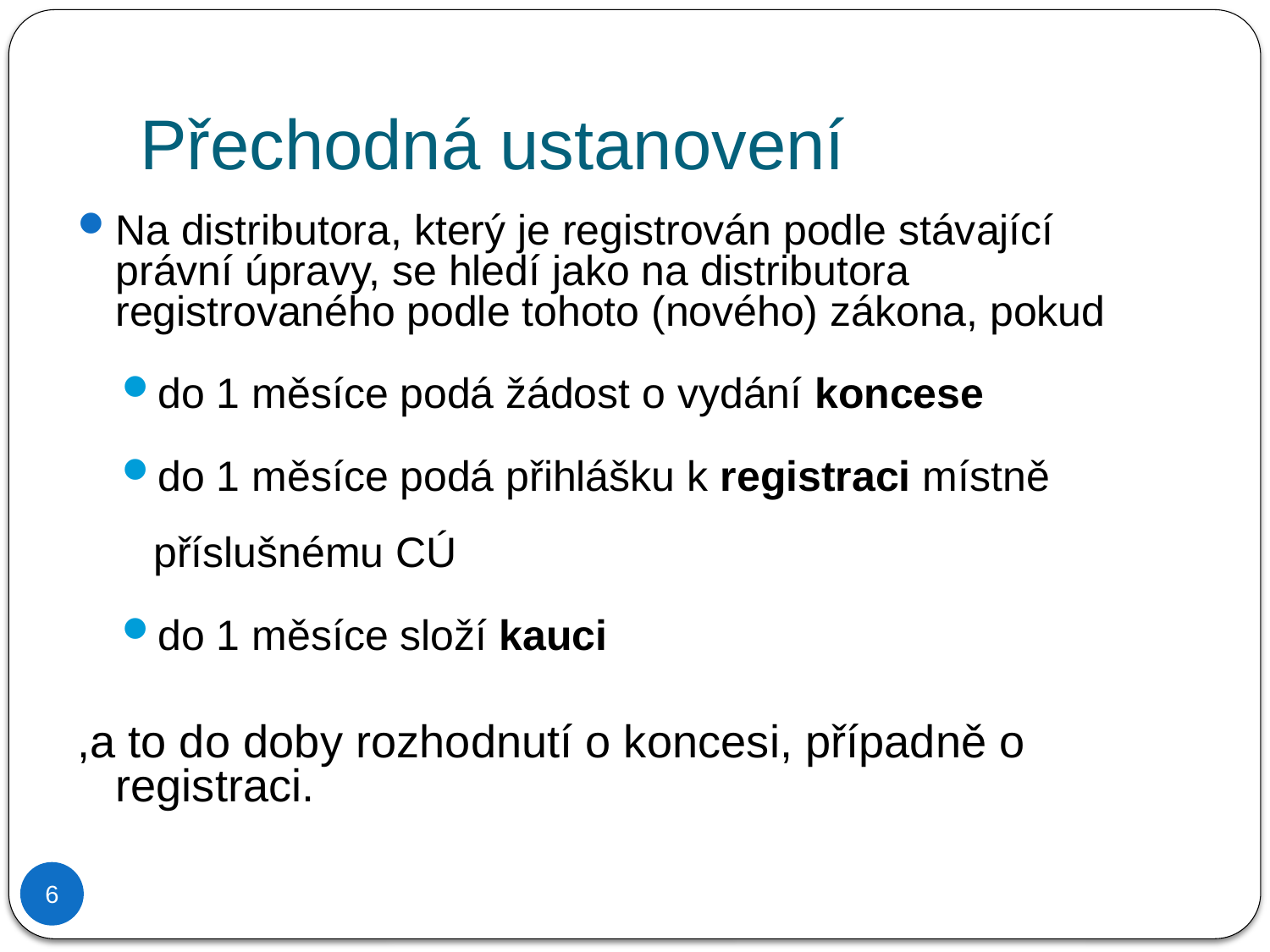

Přechodná ustanovení
Na distributora, který je registrován podle stávající právní úpravy, se hledí jako na distributora registrovaného podle tohoto (nového) zákona, pokud
do 1 měsíce podá žádost o vydání koncese
do 1 měsíce podá přihlášku k registraci místně příslušnému CÚ
do 1 měsíce složí kauci

,a to do doby rozhodnutí o koncesi, případně o registraci.

6